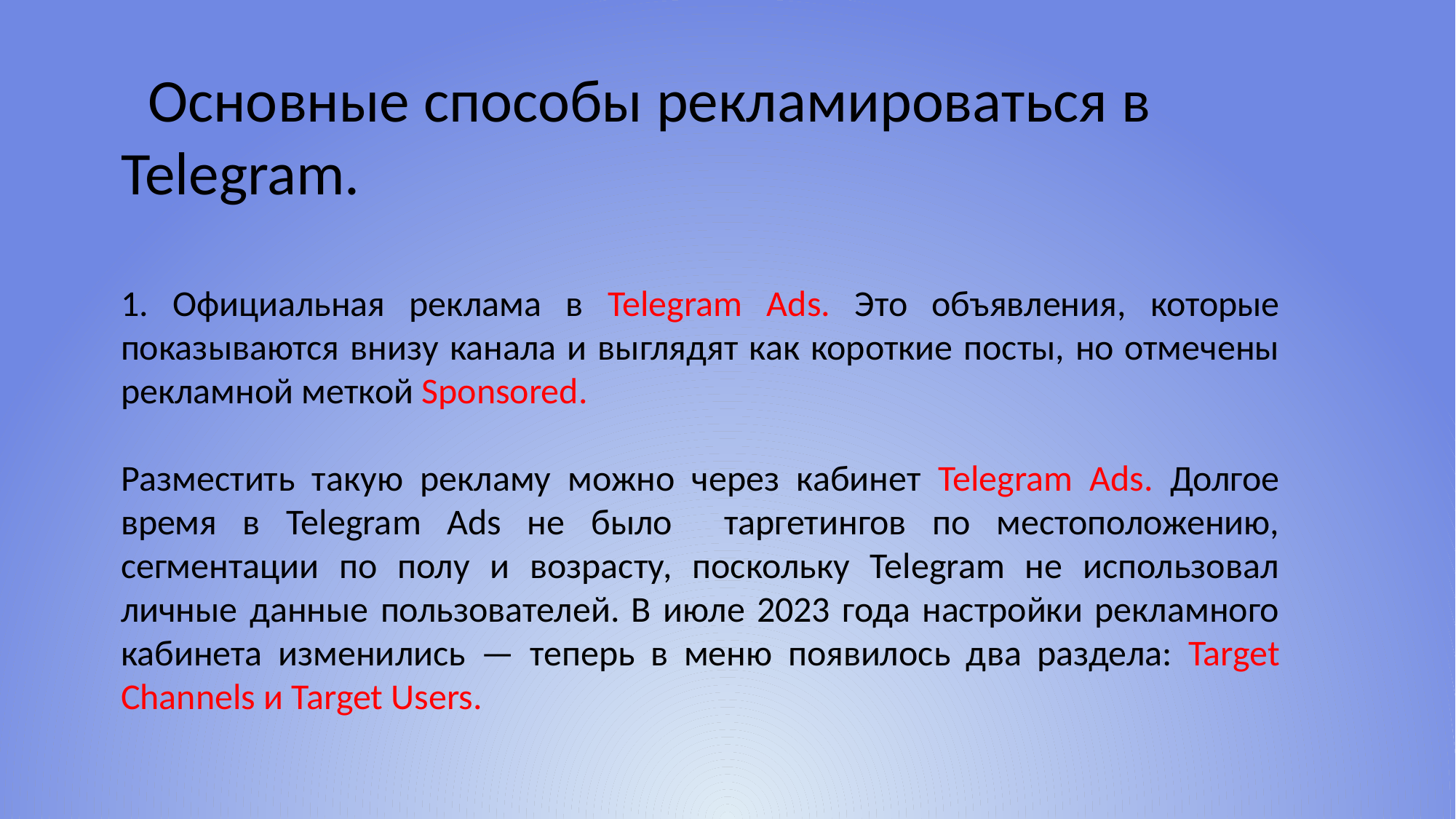

Основные способы рекламироваться в Telegram.

1. Официальная реклама в Telegram Ads. Это объявления, которые показываются внизу канала и выглядят как короткие посты, но отмечены рекламной меткой Sponsored.

Разместить такую рекламу можно через кабинет Telegram Ads. Долгое время в Telegram Ads не было  таргетингов по местоположению, сегментации по полу и возрасту, поскольку Telegram не использовал личные данные пользователей. В июле 2023 года настройки рекламного кабинета изменились — теперь в меню появилось два раздела: Target Channels и Target Users.